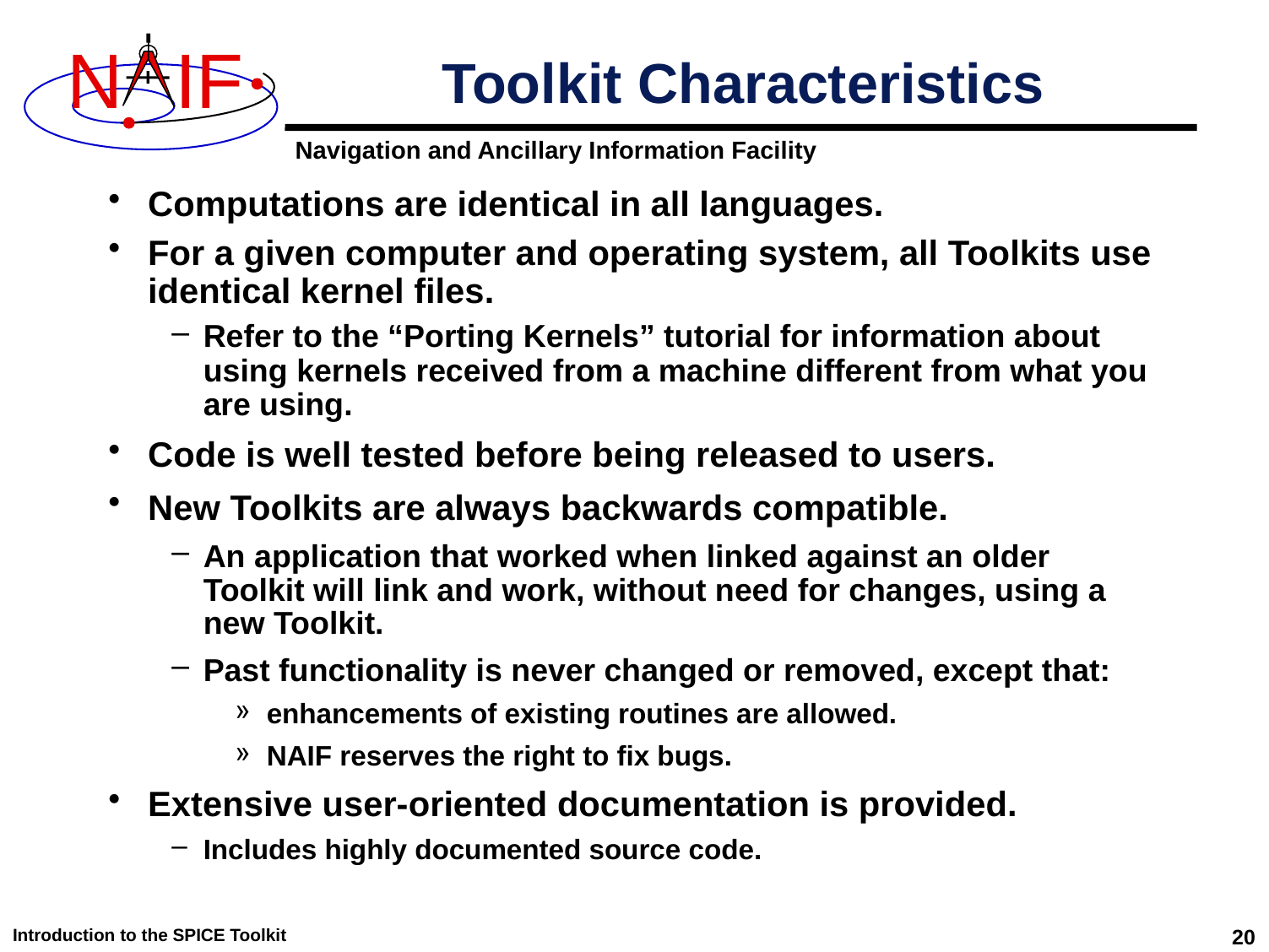

# Toolkit Characteristics
Computations are identical in all languages.
For a given computer and operating system, all Toolkits use identical kernel files.
Refer to the “Porting Kernels” tutorial for information about using kernels received from a machine different from what you are using.
Code is well tested before being released to users.
New Toolkits are always backwards compatible.
An application that worked when linked against an older Toolkit will link and work, without need for changes, using a new Toolkit.
Past functionality is never changed or removed, except that:
enhancements of existing routines are allowed.
NAIF reserves the right to fix bugs.
Extensive user-oriented documentation is provided.
Includes highly documented source code.
Introduction to the SPICE Toolkit
20